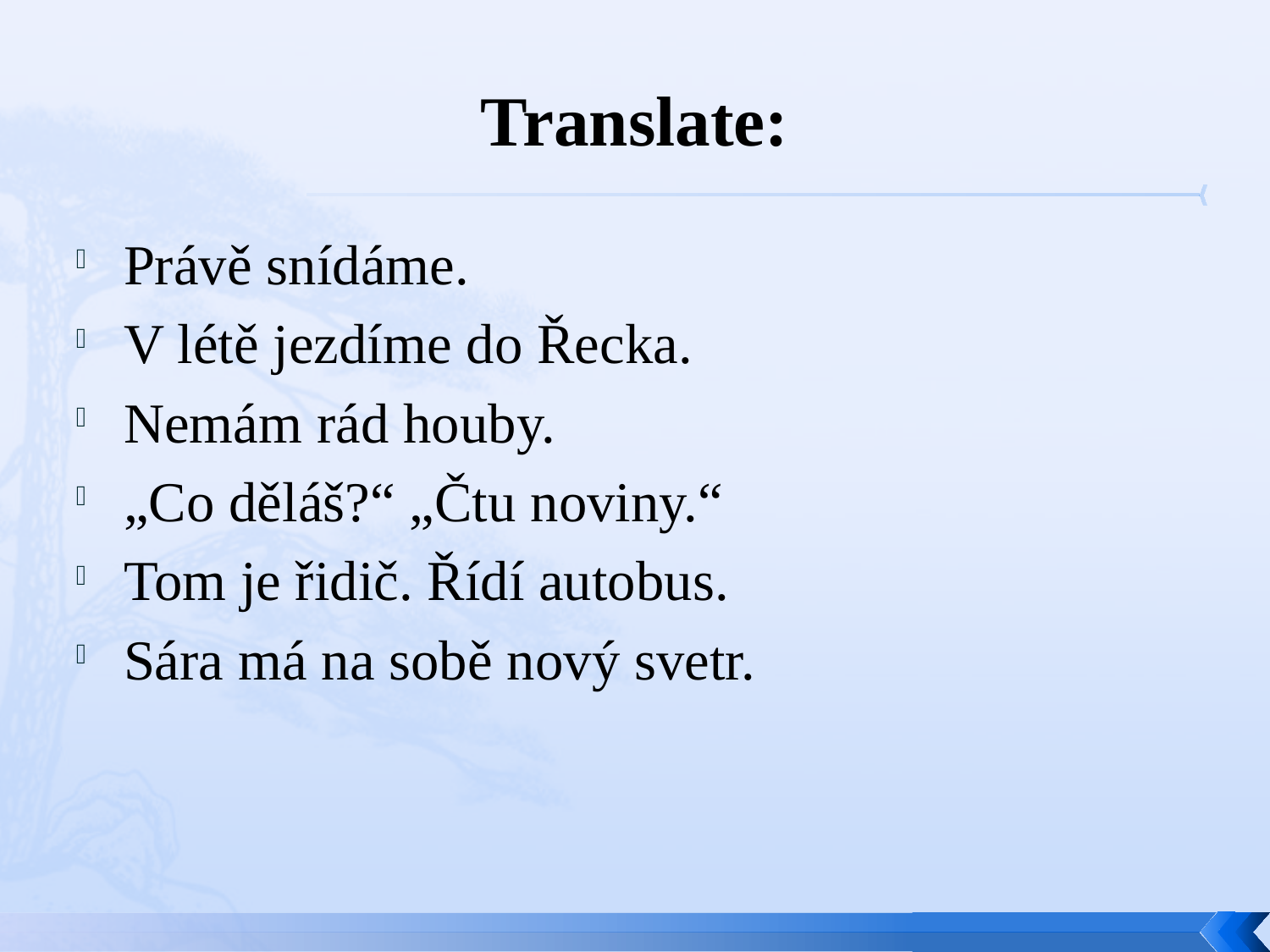

# Translate:
Právě snídáme.
V létě jezdíme do Řecka.
Nemám rád houby.
„Co děláš?“ „Čtu noviny.“
Tom je řidič. Řídí autobus.
Sára má na sobě nový svetr.